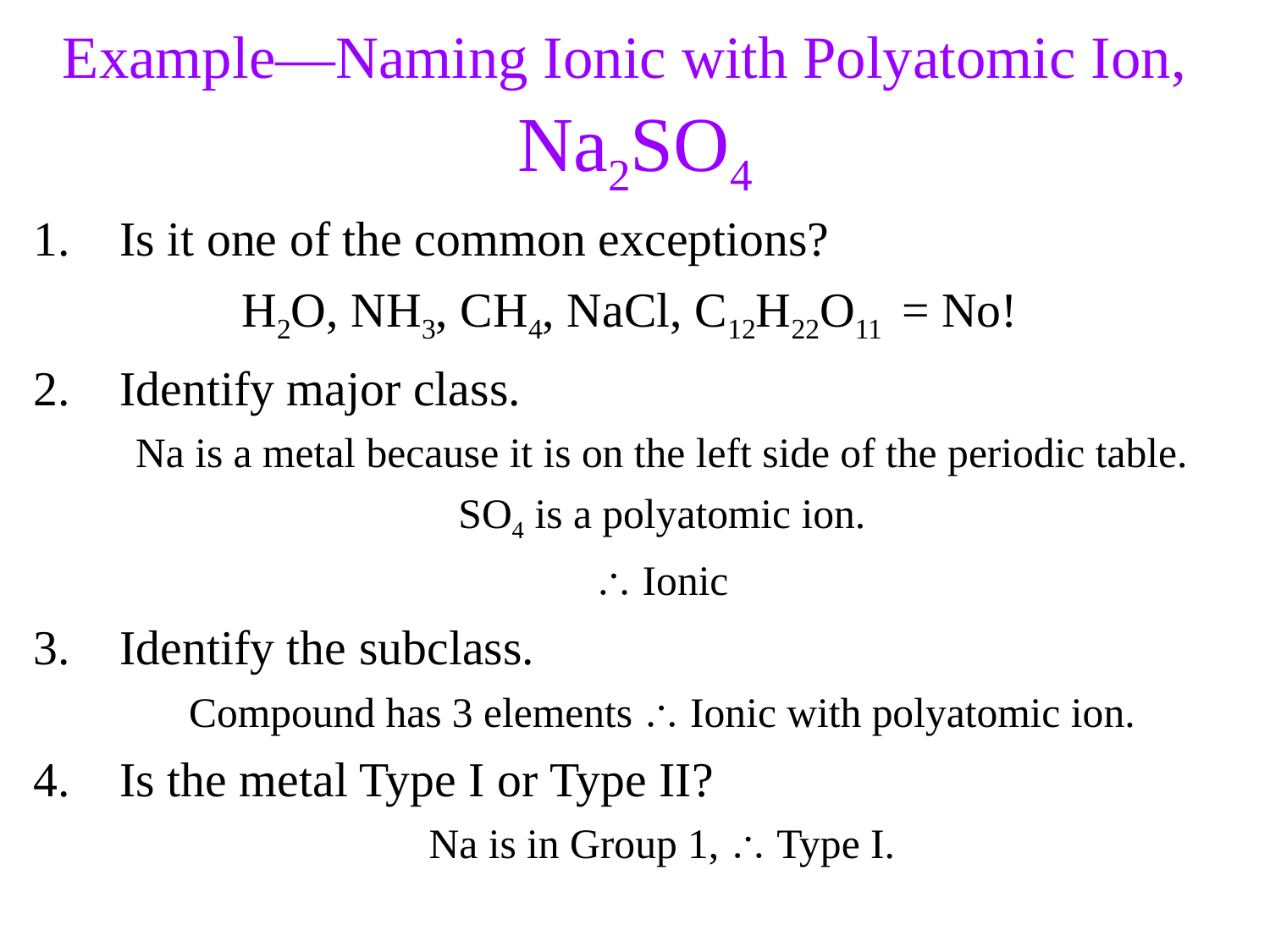

Example—Naming Ionic with Polyatomic Ion,
Na2SO4
Is it one of the common exceptions?
H2O, NH3, CH4, NaCl, C12H22O11  = No!
Identify major class.
Na is a metal because it is on the left side of the periodic table.
SO4 is a polyatomic ion.
∴ Ionic
Identify the subclass.
Compound has 3 elements ∴ Ionic with polyatomic ion.
Is the metal Type I or Type II?
Na is in Group 1, ∴ Type I.